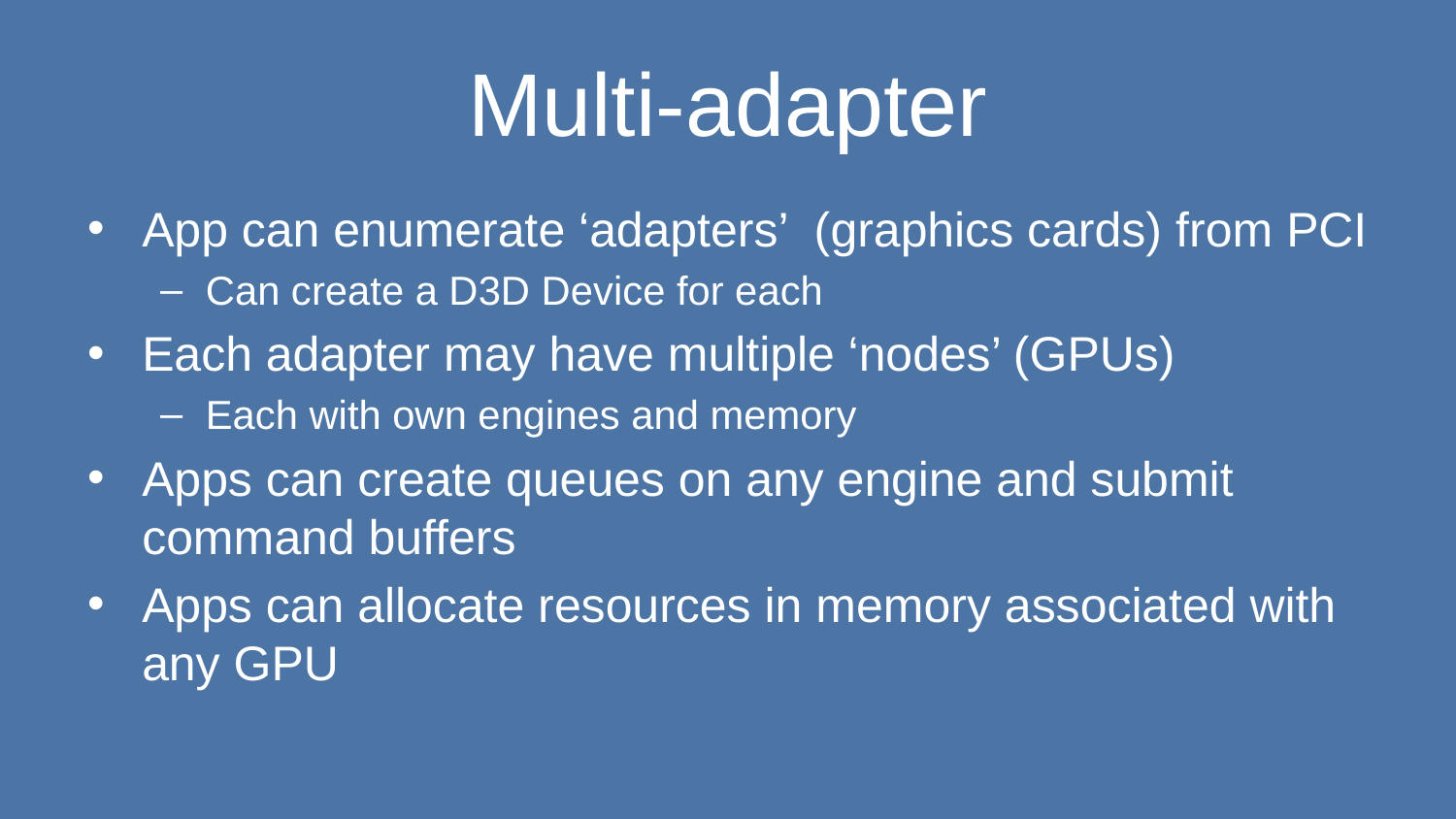

# Multi-adapter
App can enumerate ‘adapters’  (graphics cards) from PCI
Can create a D3D Device for each
Each adapter may have multiple ‘nodes’ (GPUs)
Each with own engines and memory
Apps can create queues on any engine and submit command buffers
Apps can allocate resources in memory associated with any GPU